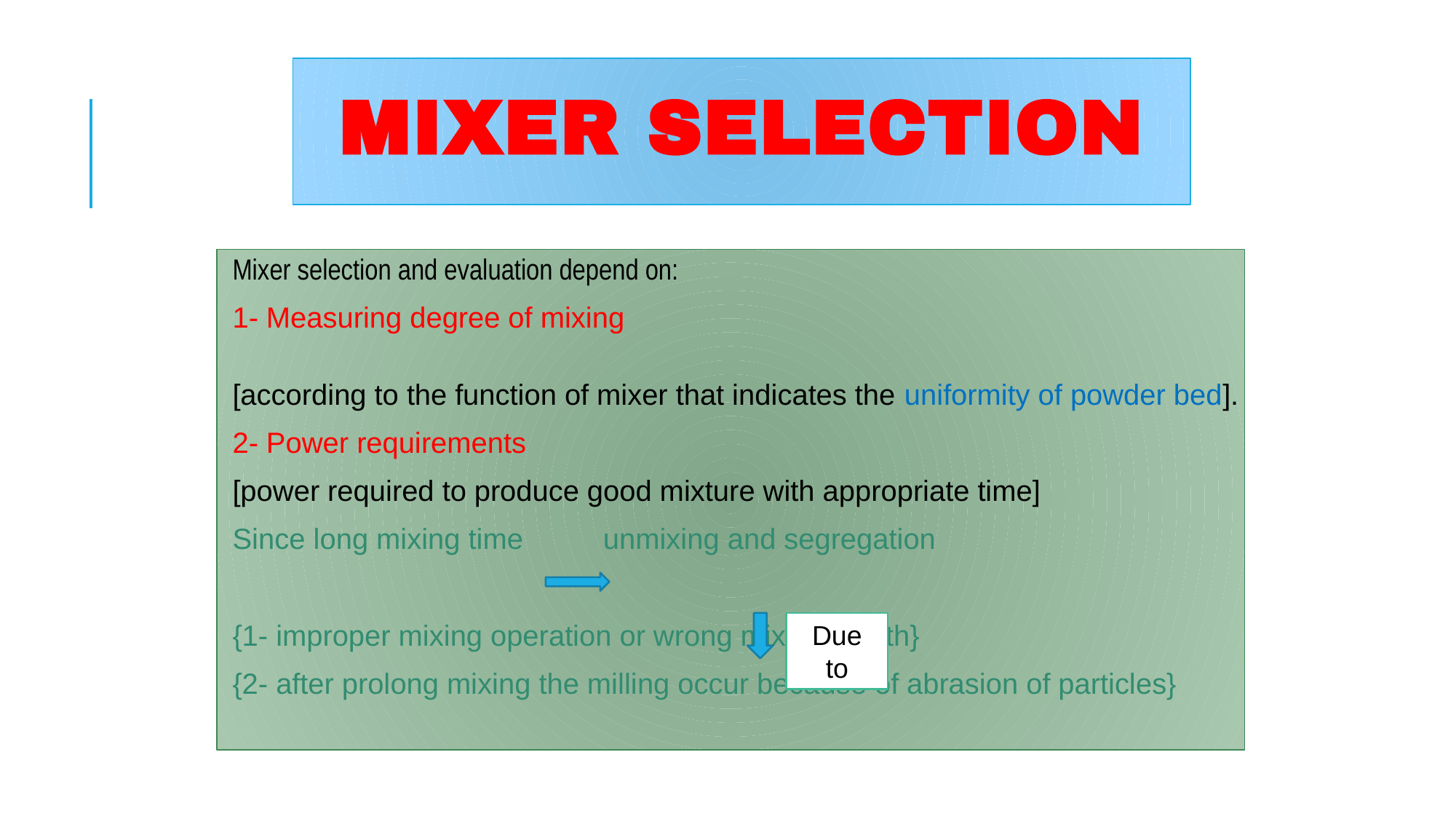

# Mixer selection
Mixer selection and evaluation depend on:
1- Measuring degree of mixing
[according to the function of mixer that indicates the uniformity of powder bed].
2- Power requirements
[power required to produce good mixture with appropriate time]
Since long mixing time          unmixing and segregation

{1- improper mixing operation or wrong mixer or both}
{2- after prolong mixing the milling occur because of abrasion of particles}

Due to